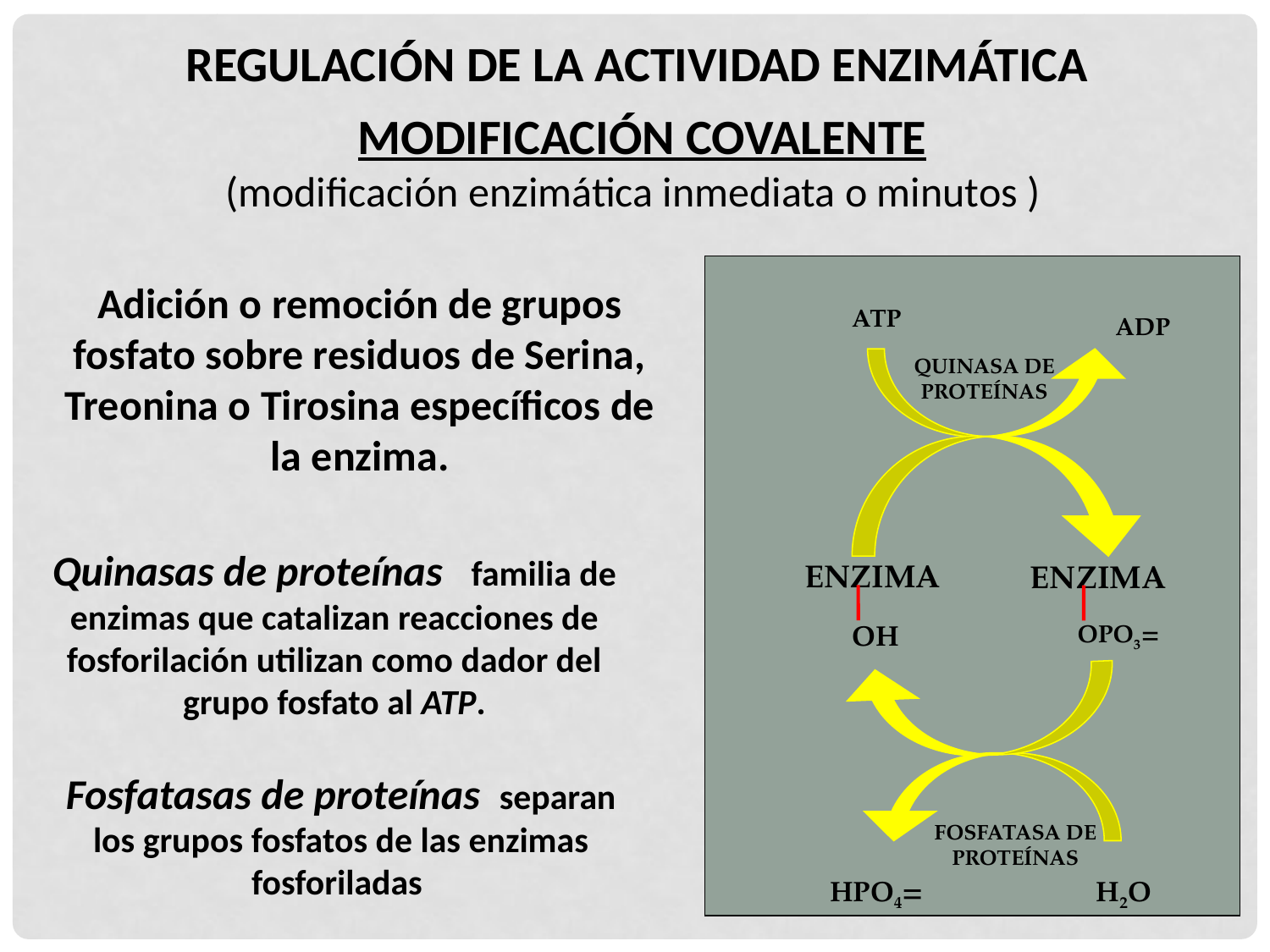

REGULACIÓN DE LA ACTIVIDAD ENZIMÁTICA
MODIFICACIÓN COVALENTE
(modificación enzimática inmediata o minutos )

ATP
ADP

ENZIMA

OH
ENZIMA

OPO3=

FOSFATASA DE PROTEÍNAS
H2O
HPO4=
QUINASA DE PROTEÍNAS
Adición o remoción de grupos fosfato sobre residuos de Serina, Treonina o Tirosina específicos de la enzima.
Quinasas de proteínas   familia de enzimas que catalizan reacciones de fosforilación utilizan como dador del grupo fosfato al ATP.
Fosfatasas de proteínas  separan los grupos fosfatos de las enzimas fosforiladas